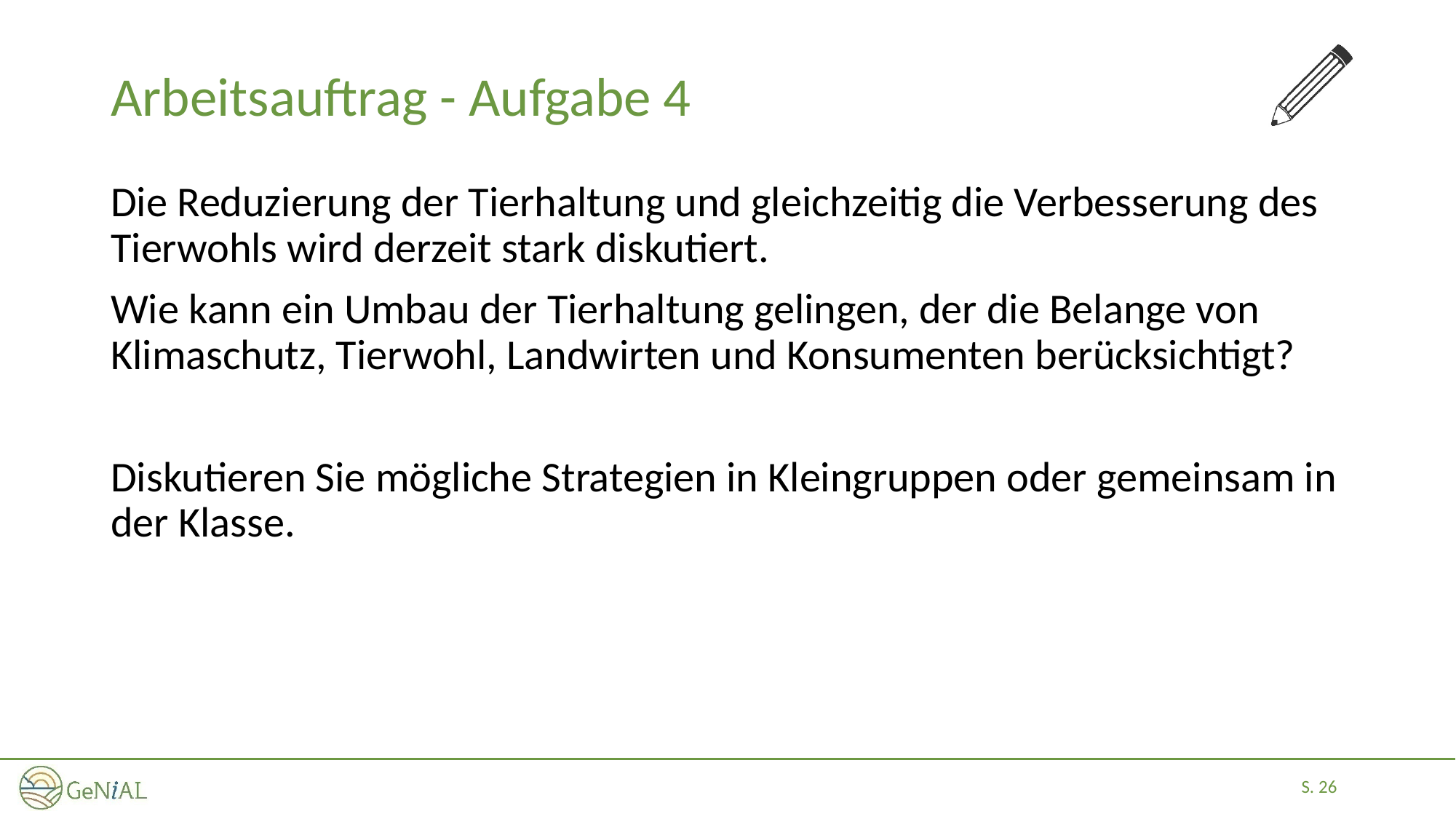

# Arbeitsauftrag - Aufgabe 4
Die Reduzierung der Tierhaltung und gleichzeitig die Verbesserung des Tierwohls wird derzeit stark diskutiert.
Wie kann ein Umbau der Tierhaltung gelingen, der die Belange von Klimaschutz, Tierwohl, Landwirten und Konsumenten berücksichtigt?

Diskutieren Sie mögliche Strategien in Kleingruppen oder gemeinsam in der Klasse.